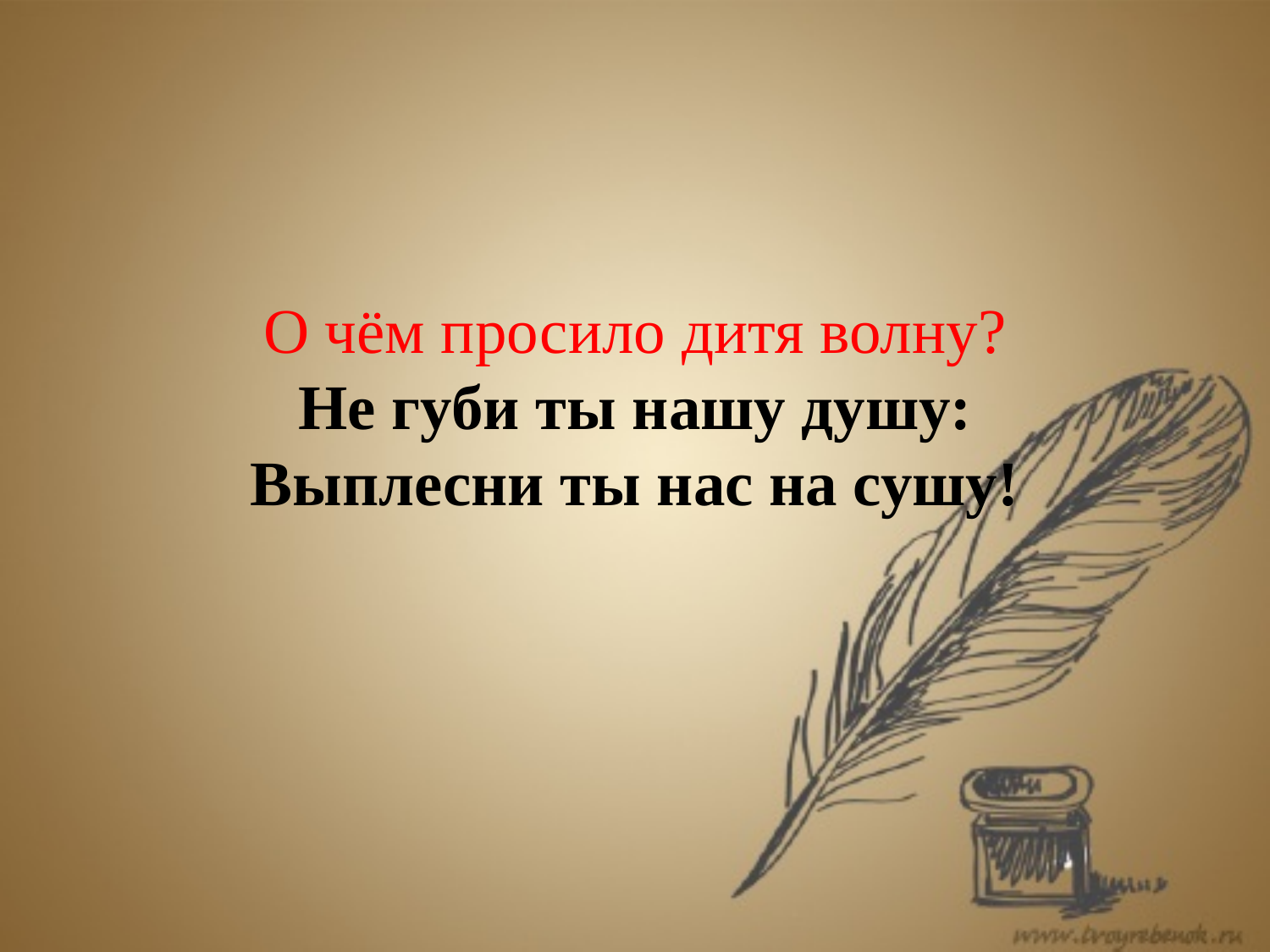

# О чём просило дитя волну? Не губи ты нашу душу: Выплесни ты нас на сушу!